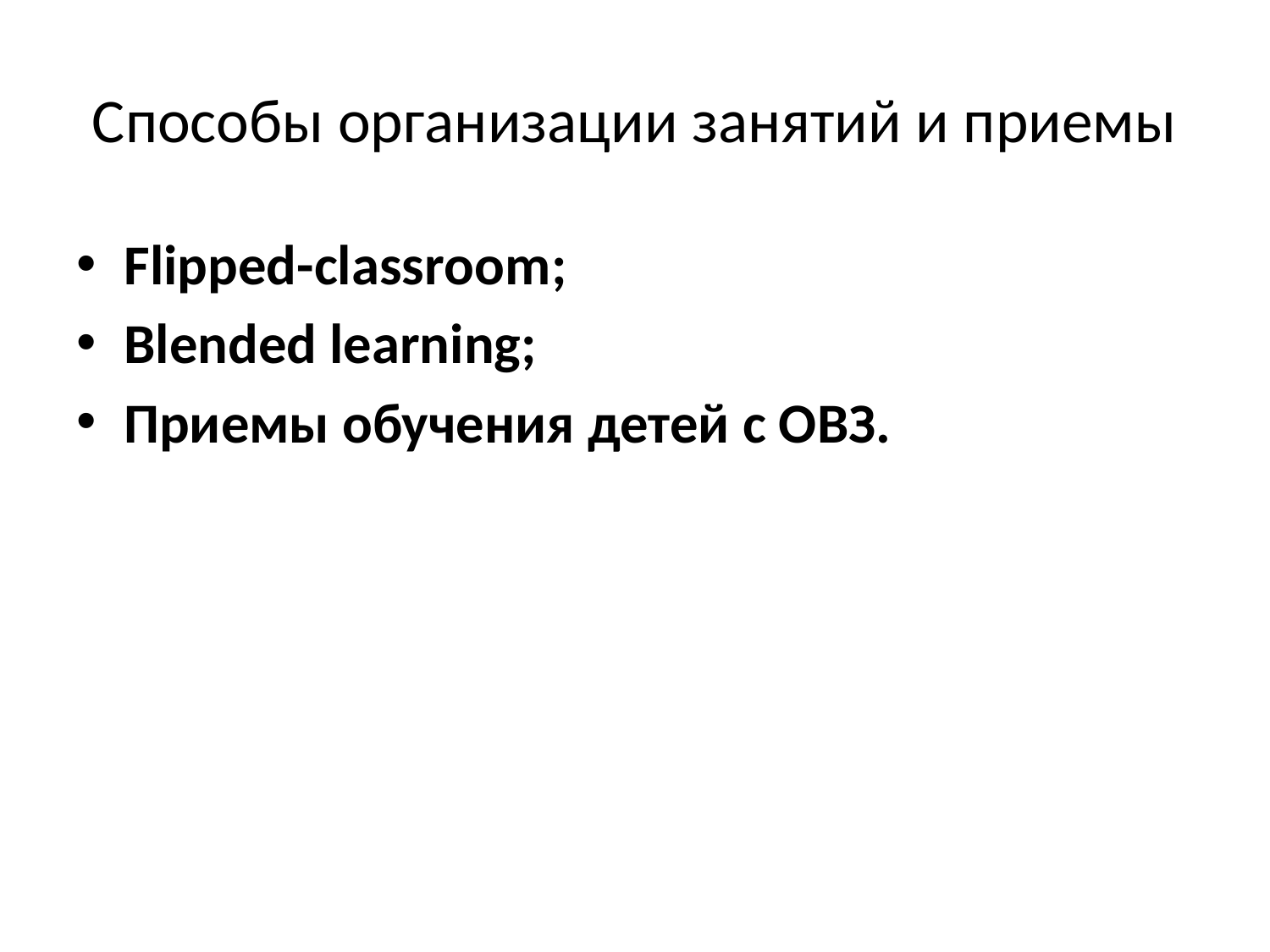

# Способы организации занятий и приемы
Flipped-classroom;
Blended learning;
Приемы обучения детей с ОВЗ.